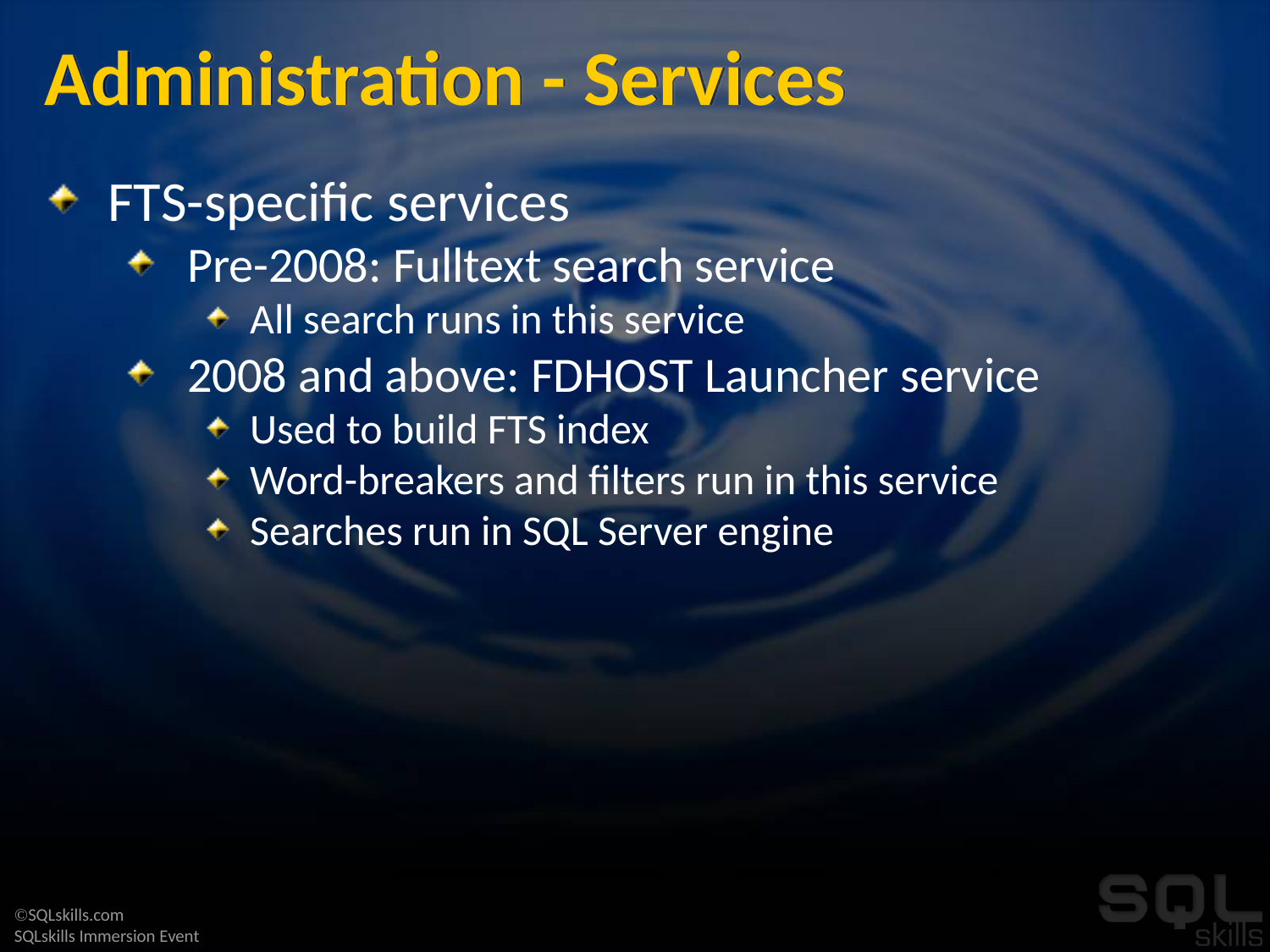

# Administration - Services
FTS-specific services
Pre-2008: Fulltext search service
All search runs in this service
2008 and above: FDHOST Launcher service
Used to build FTS index
Word-breakers and filters run in this service
Searches run in SQL Server engine